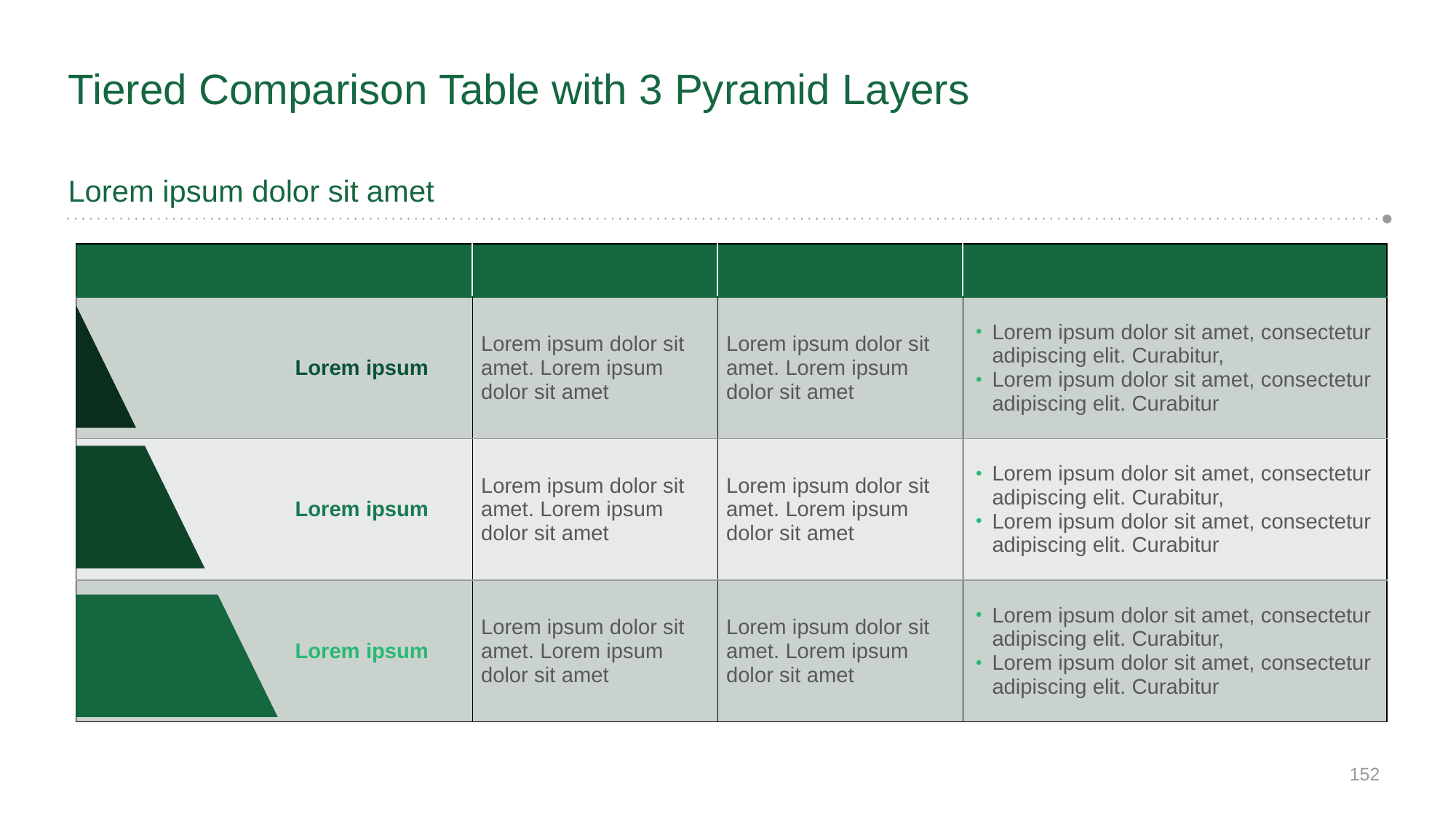

# Tiered Comparison Table with 3 Pyramid Layers
Lorem ipsum dolor sit amet
| Header | Header | Header | Header |
| --- | --- | --- | --- |
| Lorem ipsum | Lorem ipsum dolor sit amet. Lorem ipsum dolor sit amet | Lorem ipsum dolor sit amet. Lorem ipsum dolor sit amet | Lorem ipsum dolor sit amet, consectetur adipiscing elit. Curabitur, Lorem ipsum dolor sit amet, consectetur adipiscing elit. Curabitur |
| Lorem ipsum | Lorem ipsum dolor sit amet. Lorem ipsum dolor sit amet | Lorem ipsum dolor sit amet. Lorem ipsum dolor sit amet | Lorem ipsum dolor sit amet, consectetur adipiscing elit. Curabitur, Lorem ipsum dolor sit amet, consectetur adipiscing elit. Curabitur |
| Lorem ipsum | Lorem ipsum dolor sit amet. Lorem ipsum dolor sit amet | Lorem ipsum dolor sit amet. Lorem ipsum dolor sit amet | Lorem ipsum dolor sit amet, consectetur adipiscing elit. Curabitur, Lorem ipsum dolor sit amet, consectetur adipiscing elit. Curabitur |

152